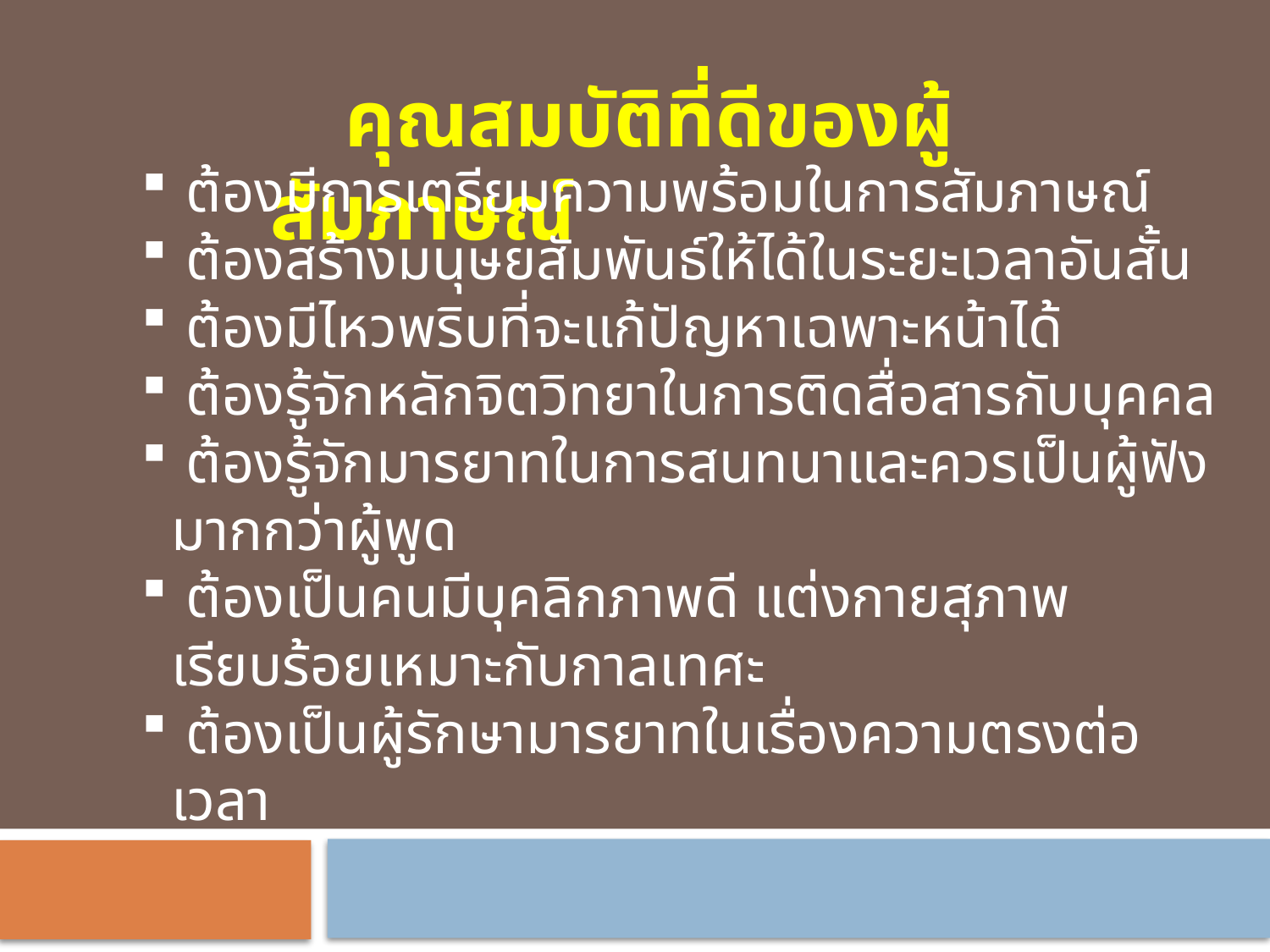

คุณสมบัติที่ดีของผู้สัมภาษณ์
 ต้องมีการเตรียมความพร้อมในการสัมภาษณ์
 ต้องสร้างมนุษยสัมพันธ์ให้ได้ในระยะเวลาอันสั้น
 ต้องมีไหวพริบที่จะแก้ปัญหาเฉพาะหน้าได้
 ต้องรู้จักหลักจิตวิทยาในการติดสื่อสารกับบุคคล
 ต้องรู้จักมารยาทในการสนทนาและควรเป็นผู้ฟังมากกว่าผู้พูด
 ต้องเป็นคนมีบุคลิกภาพดี แต่งกายสุภาพเรียบร้อยเหมาะกับกาลเทศะ
 ต้องเป็นผู้รักษามารยาทในเรื่องความตรงต่อเวลา